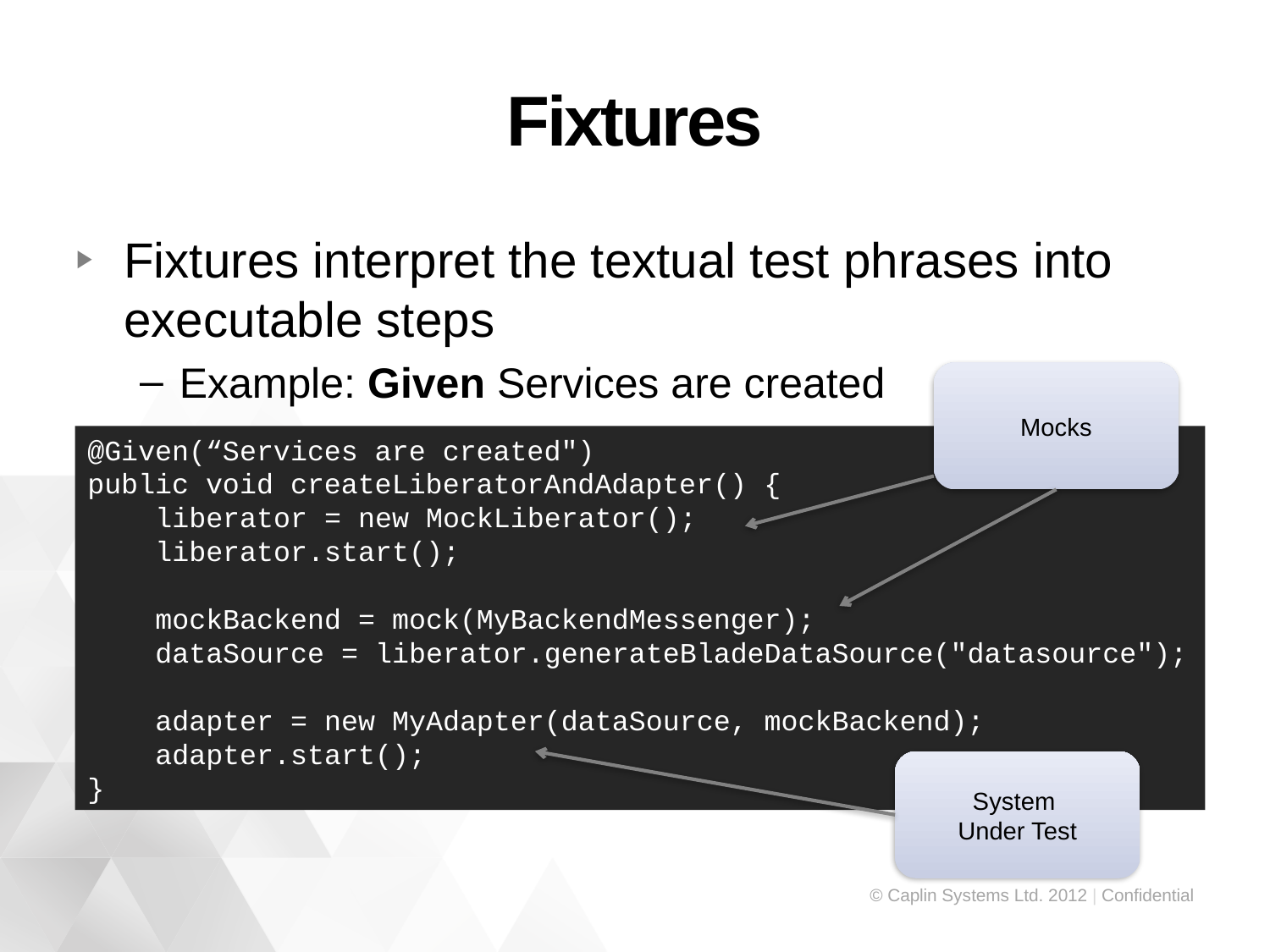

# Fixtures
Fixtures interpret the textual test phrases into executable steps
Example: Given Services are created
Mocks
@Given(“Services are created")
public void createLiberatorAndAdapter() {
    liberator = new MockLiberator();
    liberator.start();

    mockBackend = mock(MyBackendMessenger);
    dataSource = liberator.generateBladeDataSource("datasource");

    adapter = new MyAdapter(dataSource, mockBackend);
    adapter.start();
}
System
Under Test